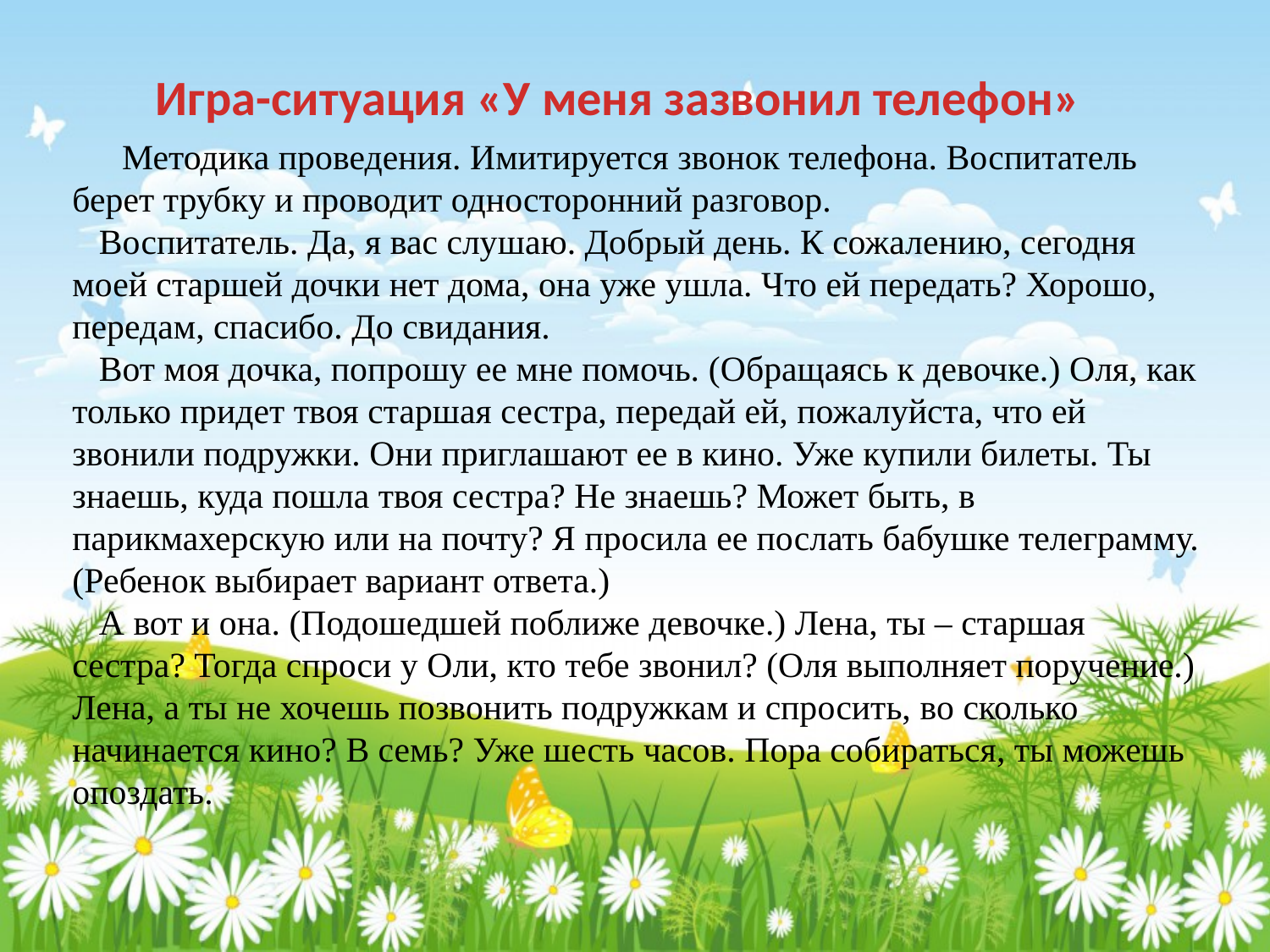

Игра-ситуация «У меня зазвонил телефон»
Методика проведения. Имитируется звонок телефона. Воспитатель берет трубку и проводит односторонний разговор.
   Воспитатель. Да, я вас слушаю. Добрый день. К сожалению, сегодня моей старшей дочки нет дома, она уже ушла. Что ей передать? Хорошо, передам, спасибо. До свидания.
   Вот моя дочка, попрошу ее мне помочь. (Обращаясь к девочке.) Оля, как только придет твоя старшая сестра, передай ей, пожалуйста, что ей звонили подружки. Они приглашают ее в кино. Уже купили билеты. Ты знаешь, куда пошла твоя сестра? Не знаешь? Может быть, в парикмахерскую или на почту? Я просила ее послать бабушке телеграмму. (Ребенок выбирает вариант ответа.)
   А вот и она. (Подошедшей поближе девочке.) Лена, ты – старшая сестра? Тогда спроси у Оли, кто тебе звонил? (Оля выполняет поручение.) Лена, а ты не хочешь позвонить подружкам и спросить, во сколько начинается кино? В семь? Уже шесть часов. Пора собираться, ты можешь опоздать.